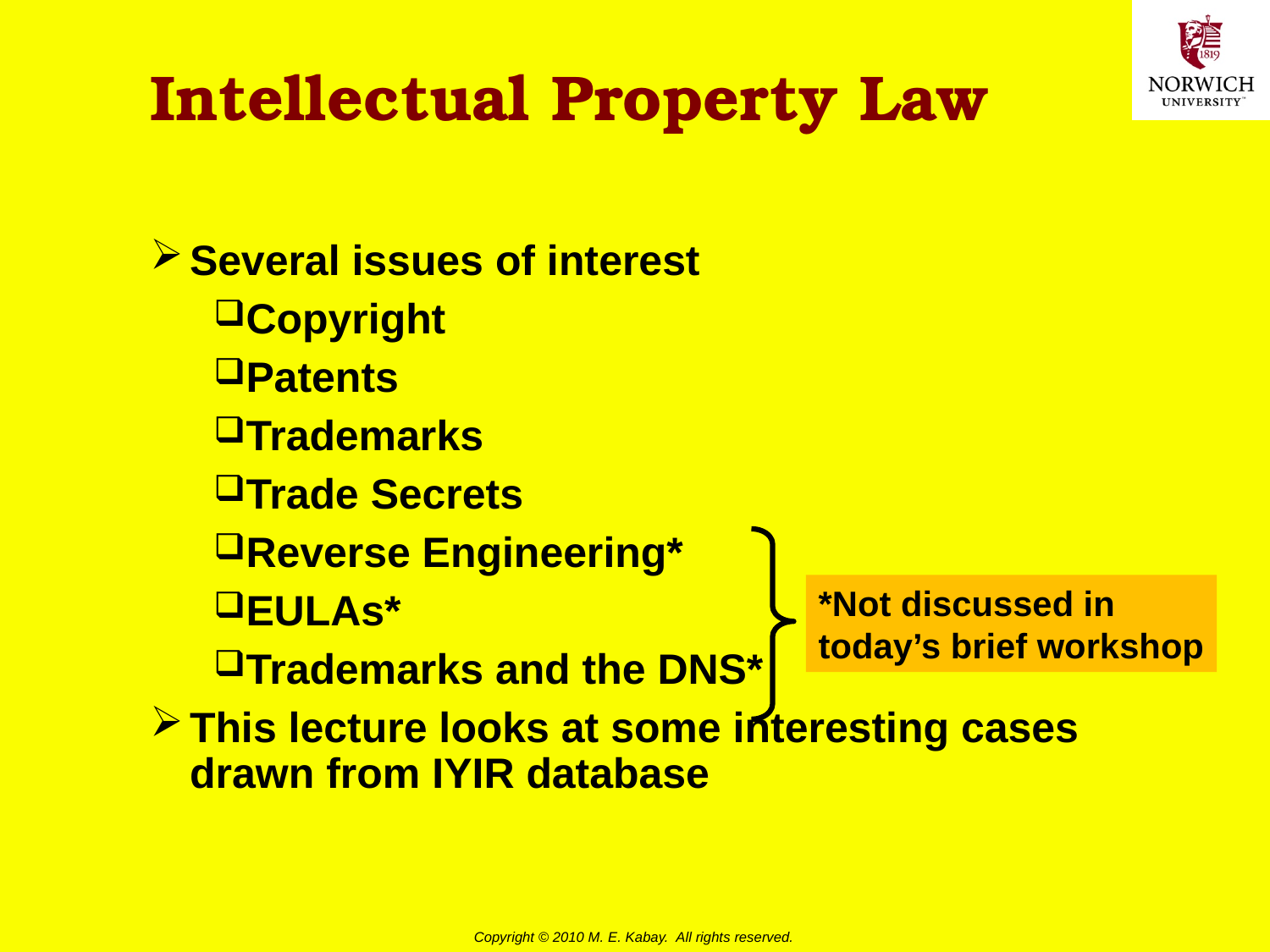

# Intellectual Property Law
Several issues of interest
Copyright
Patents
Trademarks
Trade Secrets
Reverse Engineering*
EULAs*
Trademarks and the DNS*
This lecture looks at some interesting cases drawn from IYIR database

*Not discussed in
today’s brief workshop